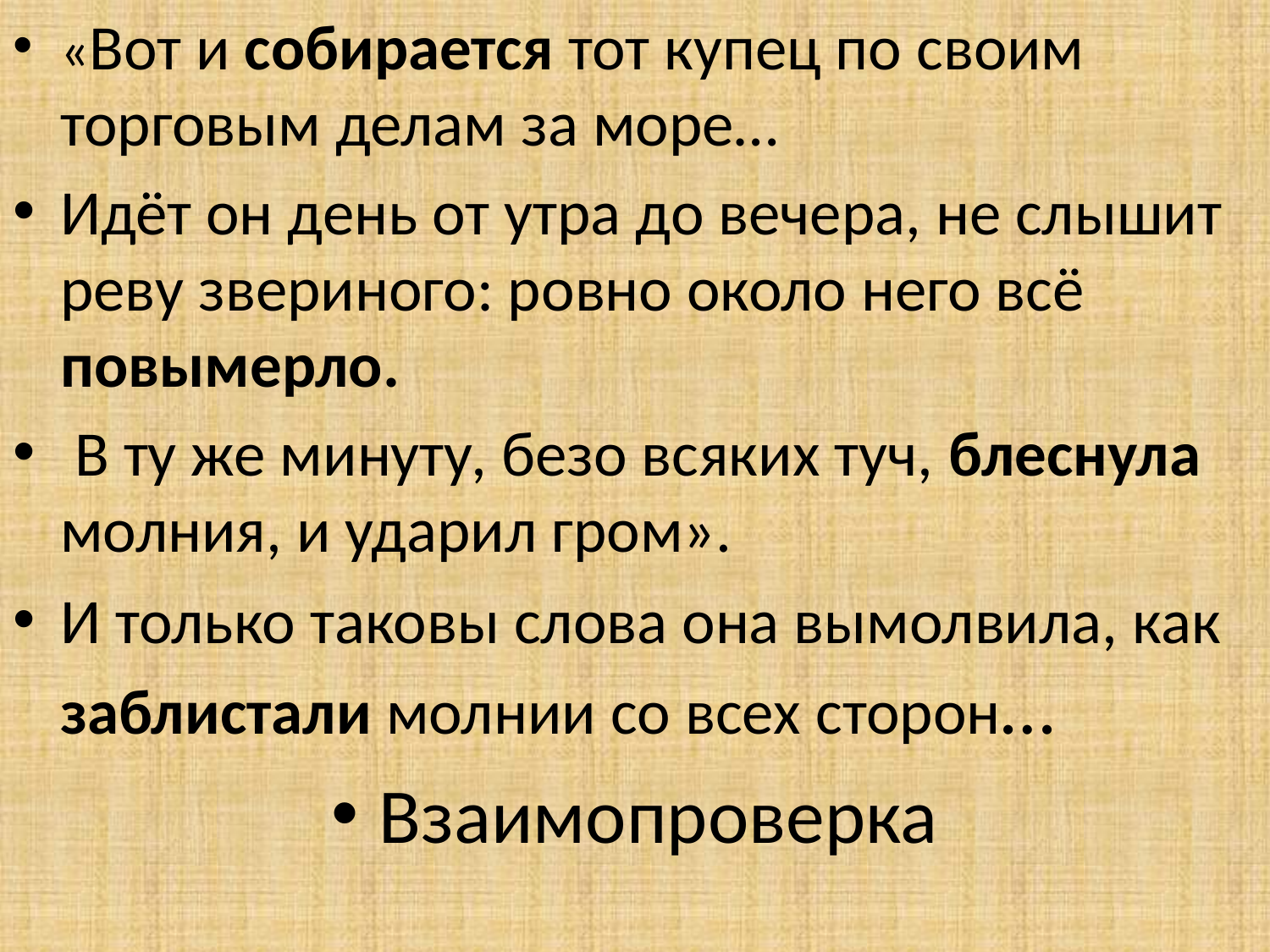

«Вот и собирается тот купец по своим торговым делам за море…
Идёт он день от утра до вечера, не слышит реву звериного: ровно около него всё повымерло.
 В ту же минуту, безо всяких туч, блеснула молния, и ударил гром».
И только таковы слова она вымолвила, как заблистали молнии со всех сторон…
Взаимопроверка
#